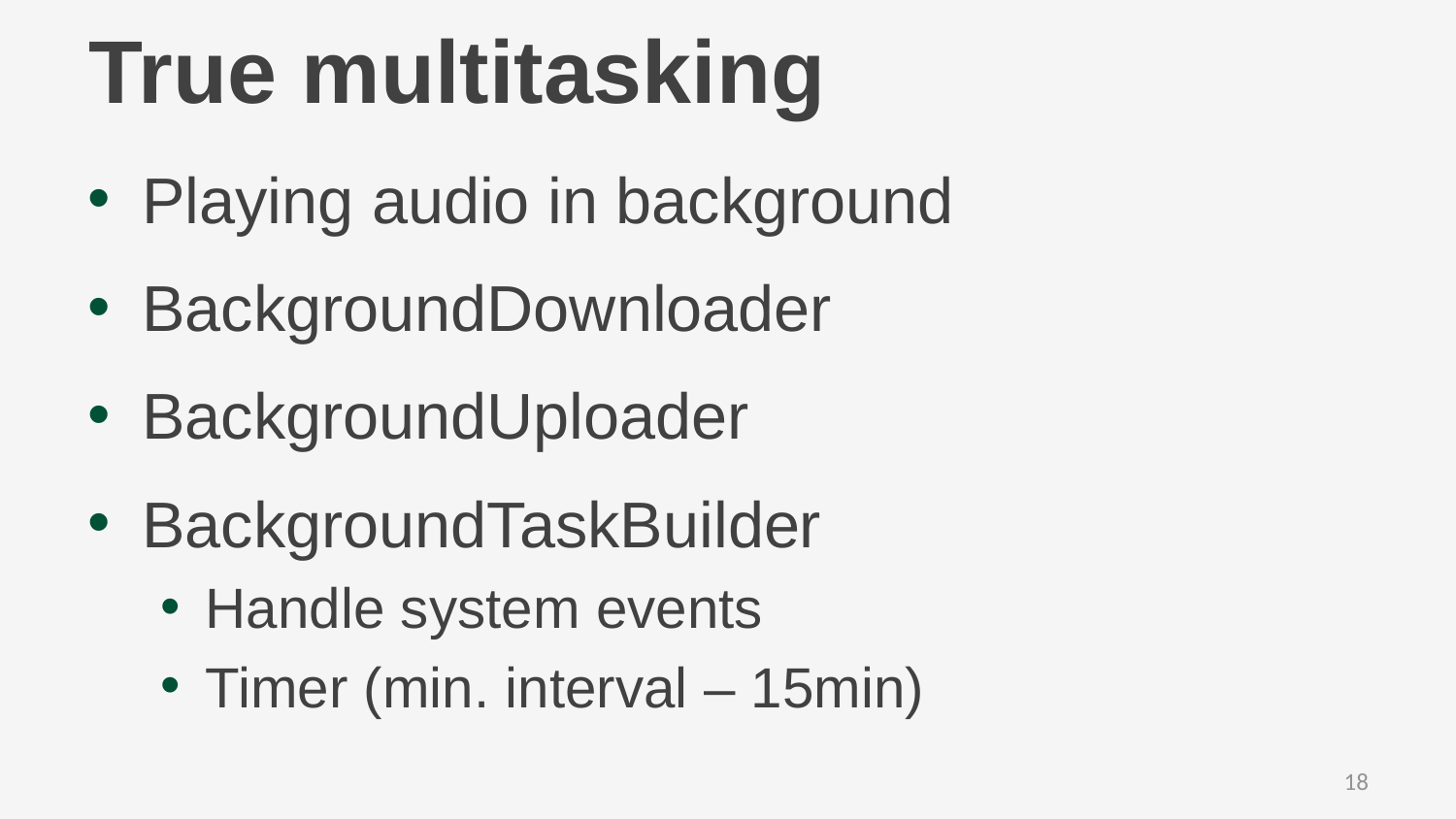

# True multitasking
Playing audio in background
BackgroundDownloader
BackgroundUploader
BackgroundTaskBuilder
Handle system events
Timer (min. interval – 15min)
18